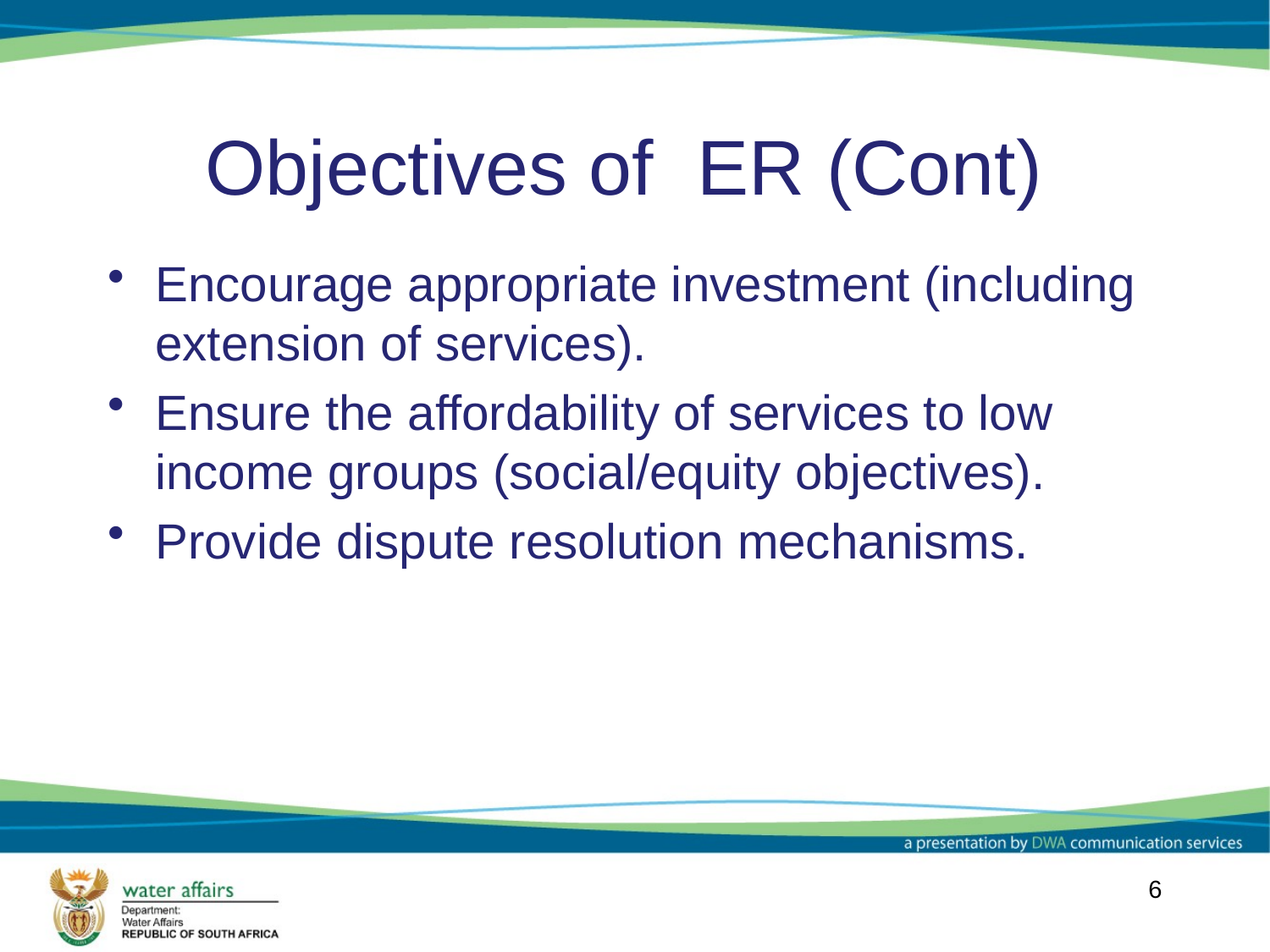

# Objectives of  ER (Cont)
Encourage appropriate investment (including extension of services).
Ensure the affordability of services to low income groups (social/equity objectives).
Provide dispute resolution mechanisms.

6